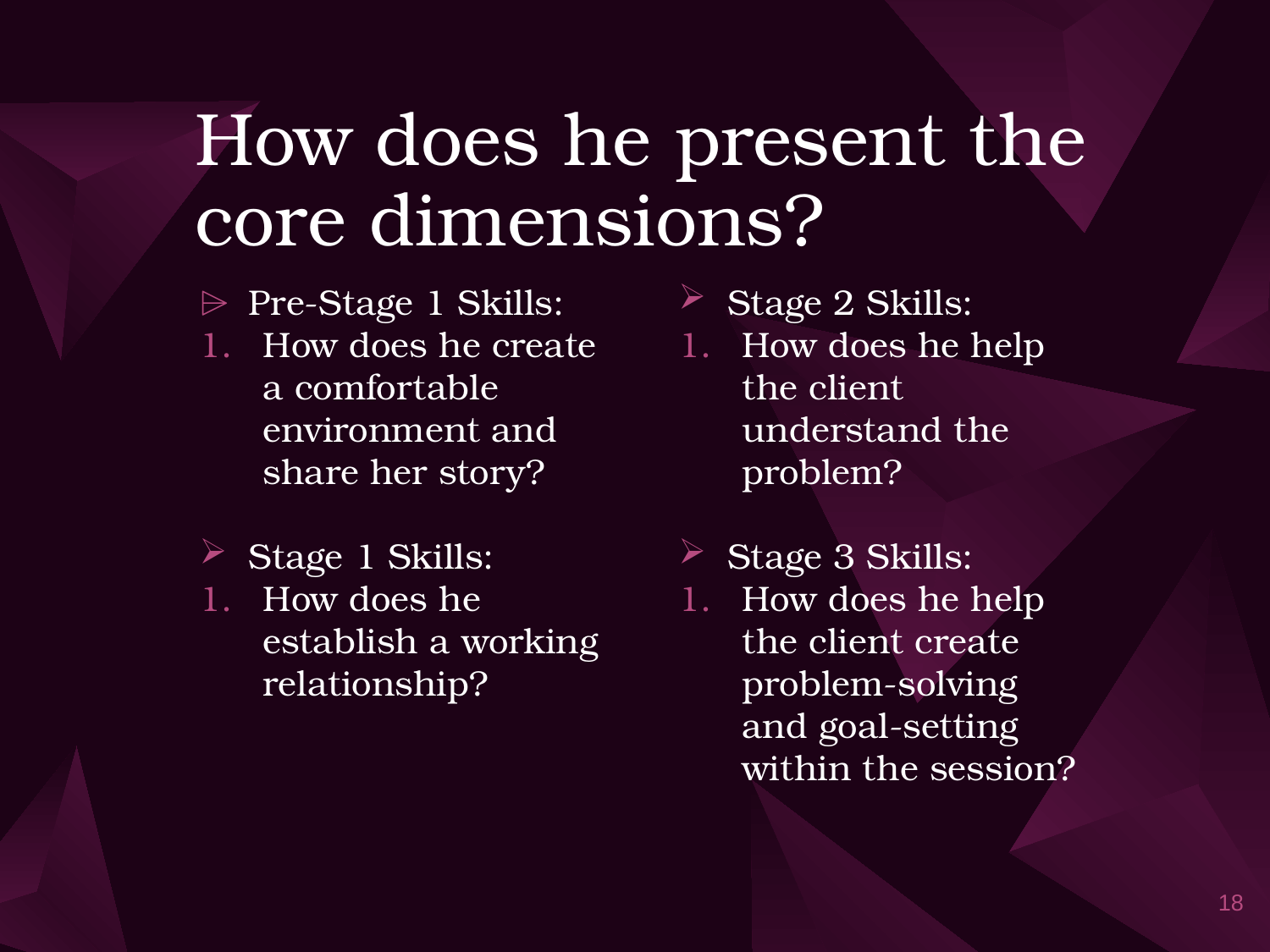

# How does he present the core dimensions?
Stage 2 Skills:
How does he help the client understand the problem?

Stage 3 Skills:
How does he help the client create problem-solving and goal-setting within the session?

Pre-Stage 1 Skills:
How does he create a comfortable environment and share her story?

Stage 1 Skills:
How does he establish a working relationship?

18